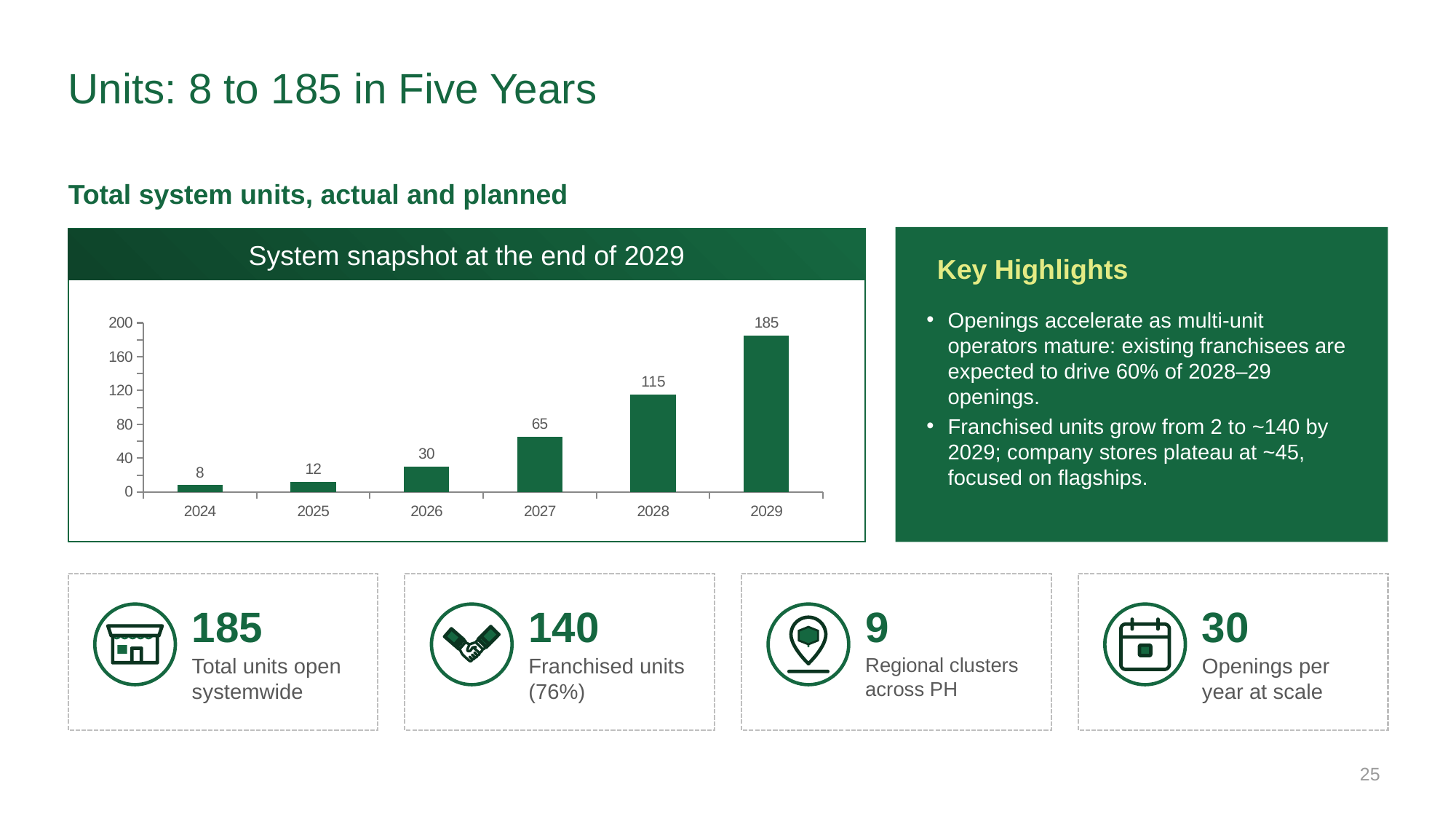

# Units: 8 to 185 in Five Years
Total system units, actual and planned

System snapshot at the end of 2029

### Chart

| Category | Total units |
|---|---|
| 2024 | 8.0 |
| 2025 | 12.0 |
| 2026 | 30.0 |
| 2027 | 65.0 |
| 2028 | 115.0 |
| 2029 | 185.0 |
Key Highlights
Openings accelerate as multi-unit operators mature: existing franchisees are expected to drive 60% of 2028–29 openings.
Franchised units grow from 2 to ~140 by 2029; company stores plateau at ~45, focused on flagships.

185
140
9
30

Total units open systemwide
Franchised units (76%)
Regional clusters across PH
Openings per year at scale
25